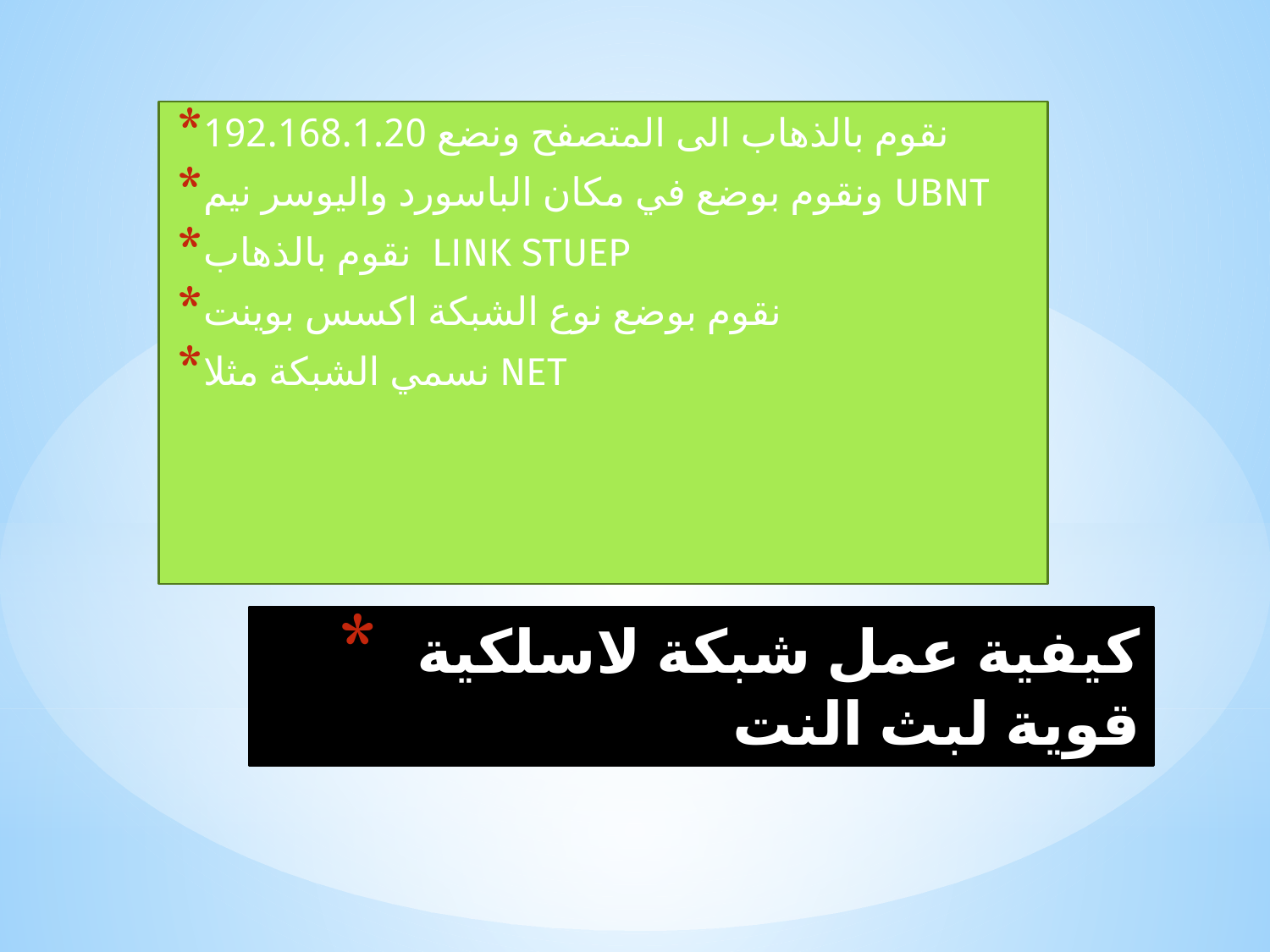

نقوم بالذهاب الى المتصفح ونضع 192.168.1.20
ونقوم بوضع في مكان الباسورد واليوسر نيم UBNT
نقوم بالذهاب  LINK STUEP
نقوم بوضع نوع الشبكة اكسس بوينت
نسمي الشبكة مثلا NET

# كيفية عمل شبكة لاسلكية قوية لبث النت